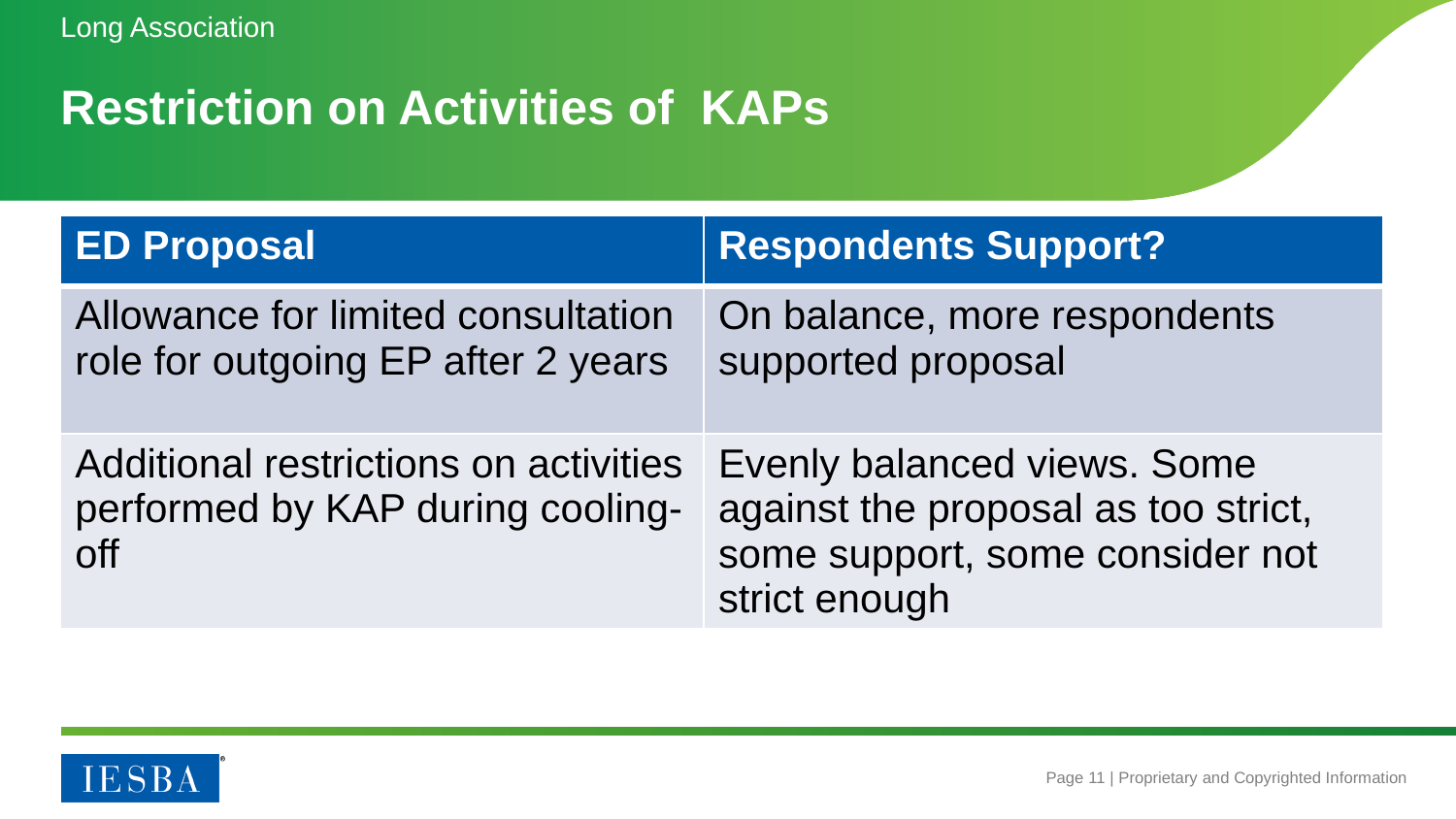

Long Association
# Restriction on Activities of  KAPs
| ED Proposal | Respondents Support? |
| --- | --- |
| Allowance for limited consultation role for outgoing EP after 2 years | On balance, more respondents supported proposal |
| Additional restrictions on activities performed by KAP during cooling-off | Evenly balanced views. Some against the proposal as too strict, some support, some consider not strict enough |